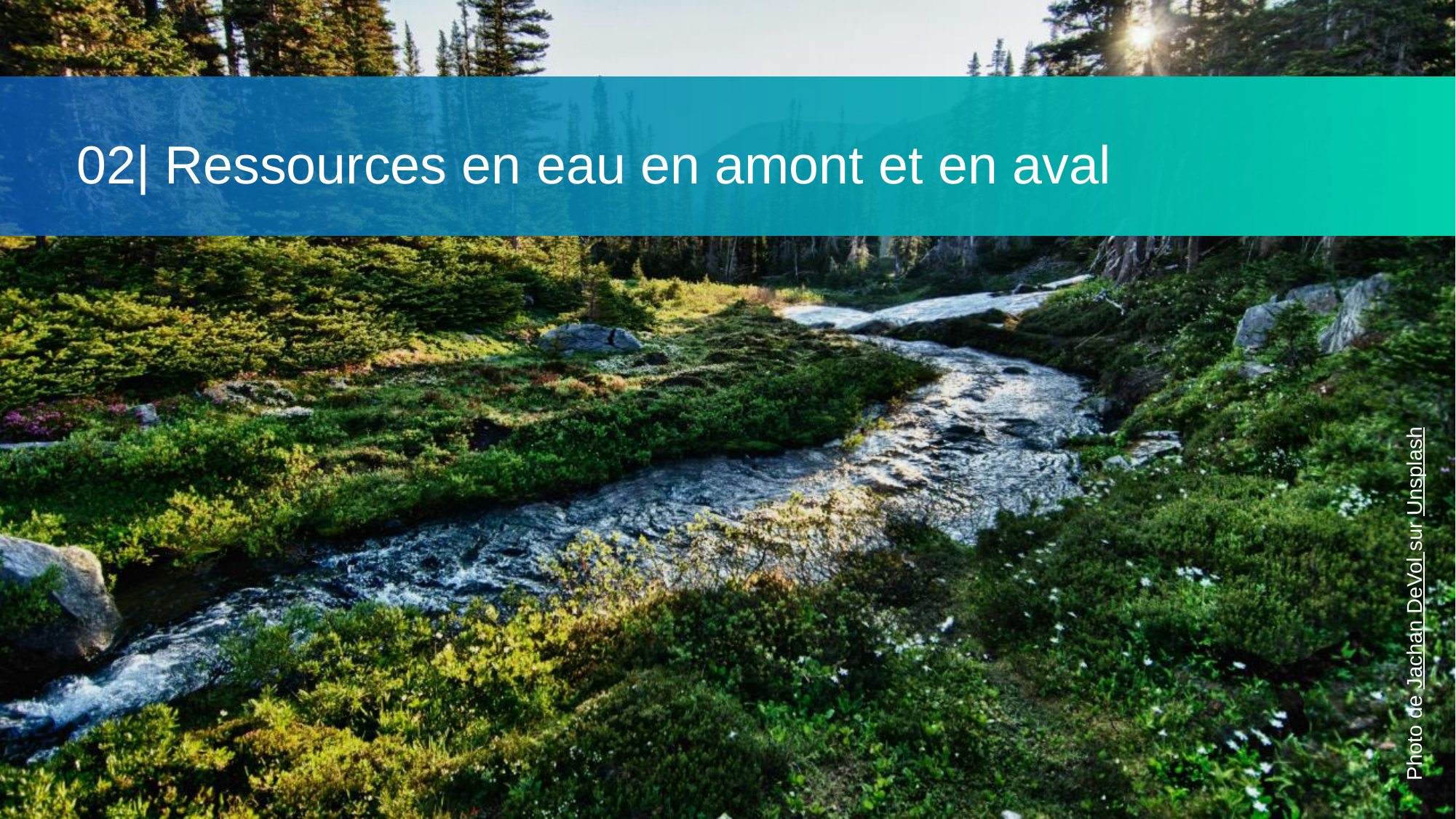

02| Ressources en eau en amont et en aval
Photo de Jachan DeVol sur Unsplash